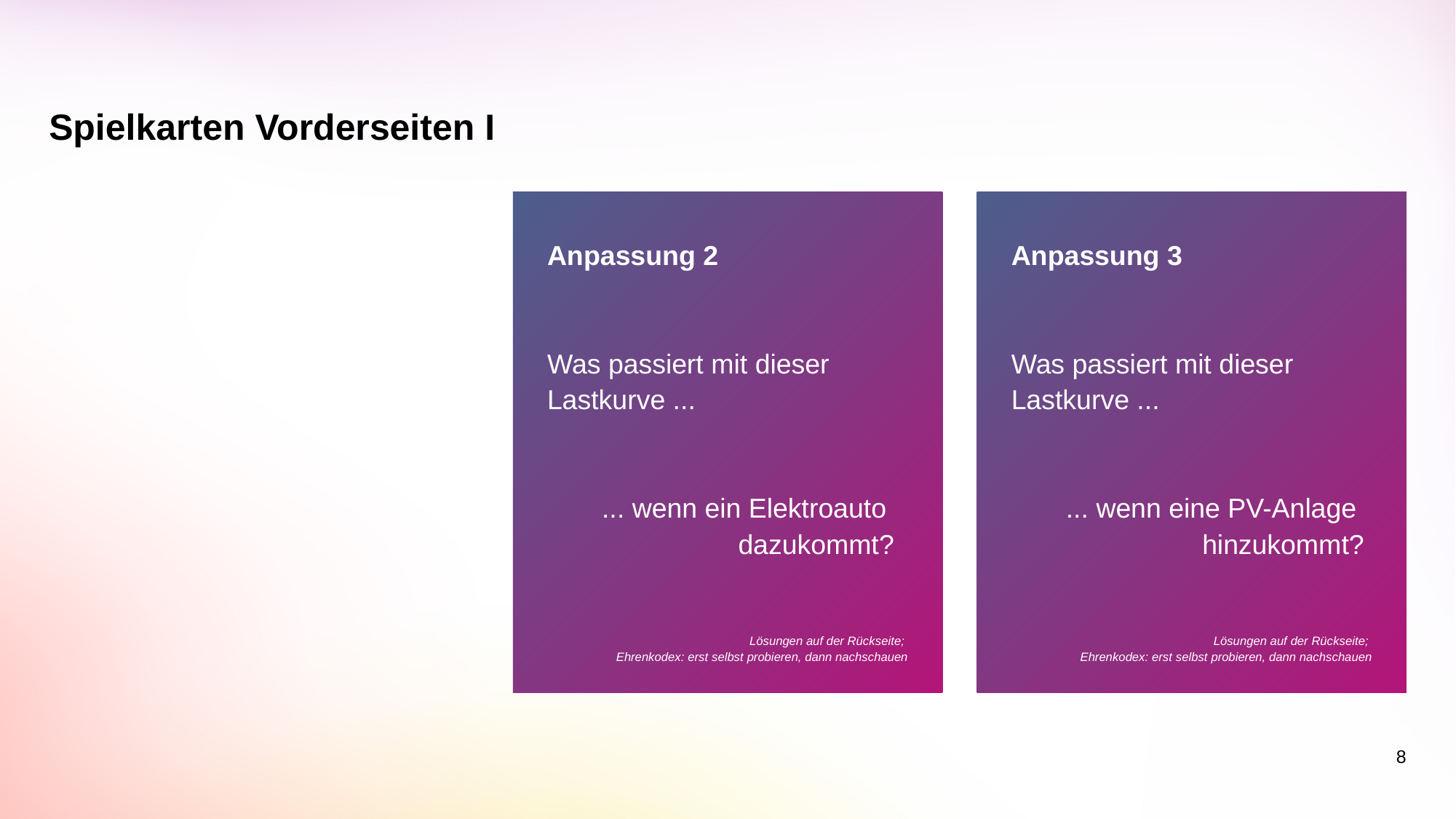

# Spielkarten Vorderseiten I
Anpassung 2

Was passiert mit dieser Lastkurve ...

  ... wenn ein Elektroauto        dazukommt?

Lösungen auf der Rückseite;
Ehrenkodex: erst selbst probieren, dann nachschauen

Anpassung 3

Was passiert mit dieser Lastkurve ...

  ... wenn eine PV-Anlage        hinzukommt?

Lösungen auf der Rückseite;
Ehrenkodex: erst selbst probieren, dann nachschauen

8